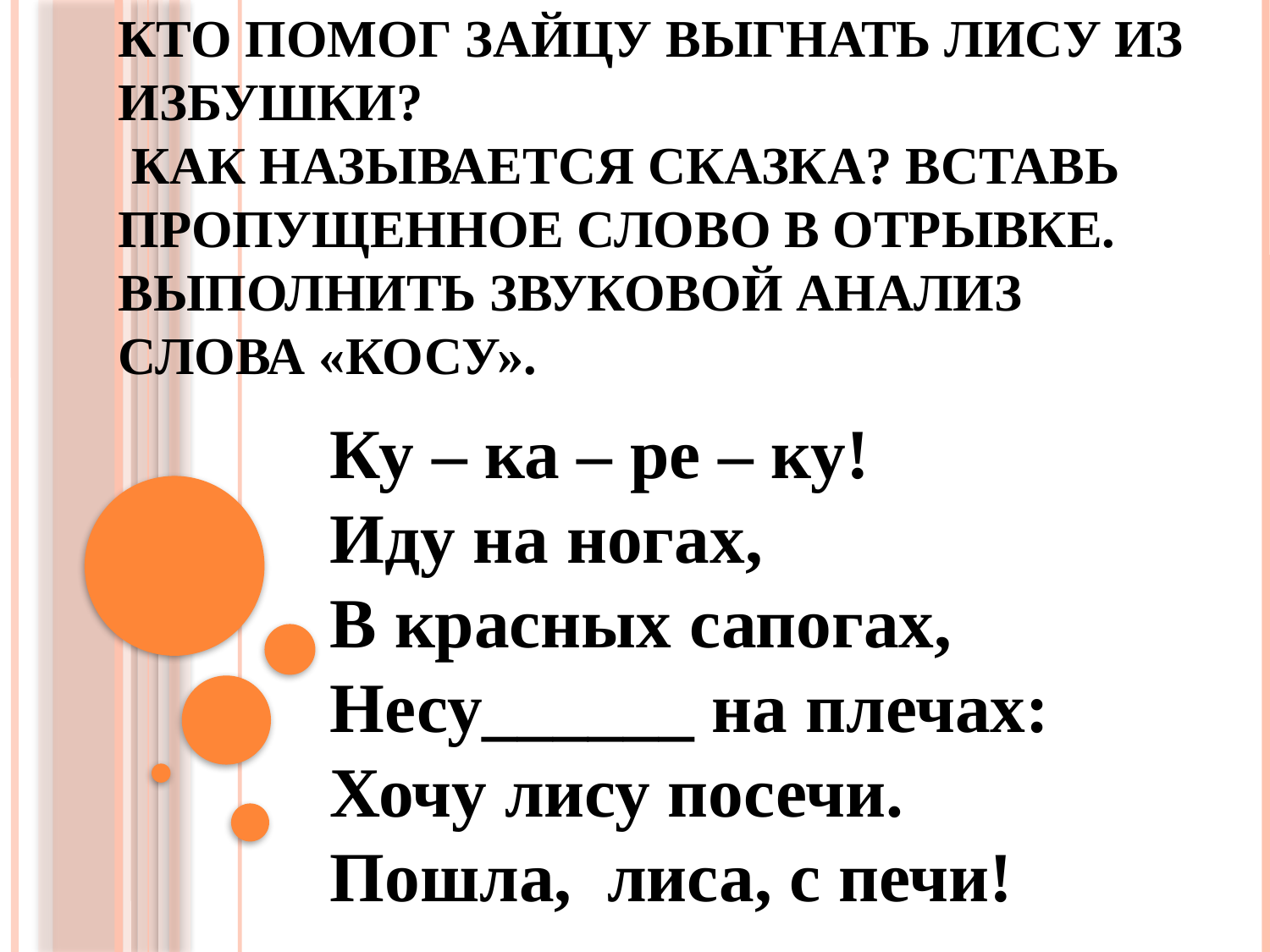

# Кто помог зайцу выгнать лису из избушки? Как называется сказка? Вставь пропущенное слово в отрывке. Выполнить звуковой анализ слова «косу».
Ку – ка – ре – ку!
Иду на ногах,
В красных сапогах,
Несу______ на плечах:
Хочу лису посечи.
Пошла,  лиса, с печи!